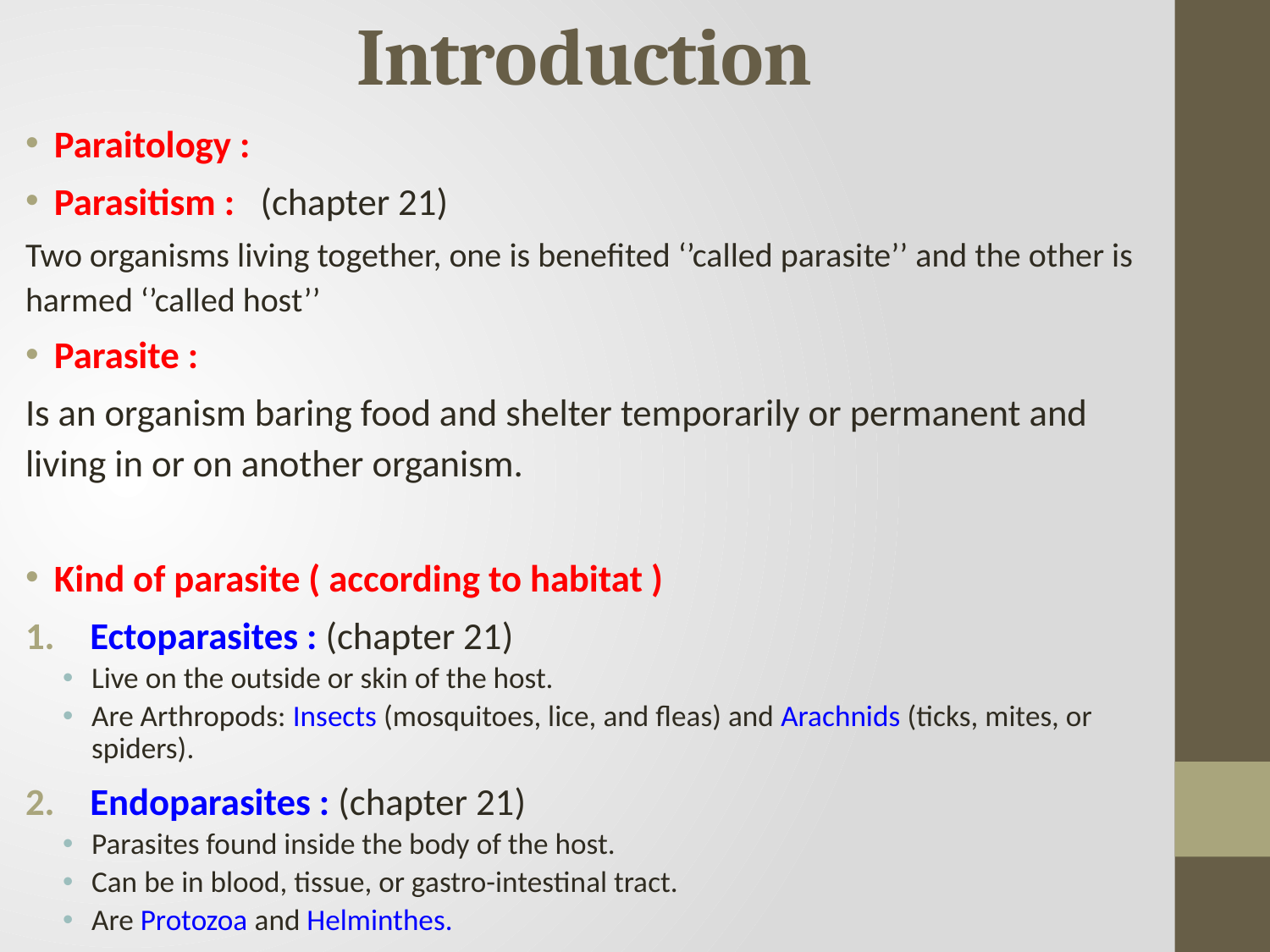

# Introduction
Paraitology :
Parasitism :   (chapter 21)
Two organisms living together, one is benefited ‘’called parasite’’ and the other is harmed ‘’called host’’
Parasite :
Is an organism baring food and shelter temporarily or permanent and living in or on another organism.

Kind of parasite ( according to habitat )
Ectoparasites : (chapter 21)
Live on the outside or skin of the host.
Are Arthropods: Insects (mosquitoes, lice, and fleas) and Arachnids (ticks, mites, or spiders).
Endoparasites : (chapter 21)
Parasites found inside the body of the host.
Can be in blood, tissue, or gastro-intestinal tract.
Are Protozoa and Helminthes.